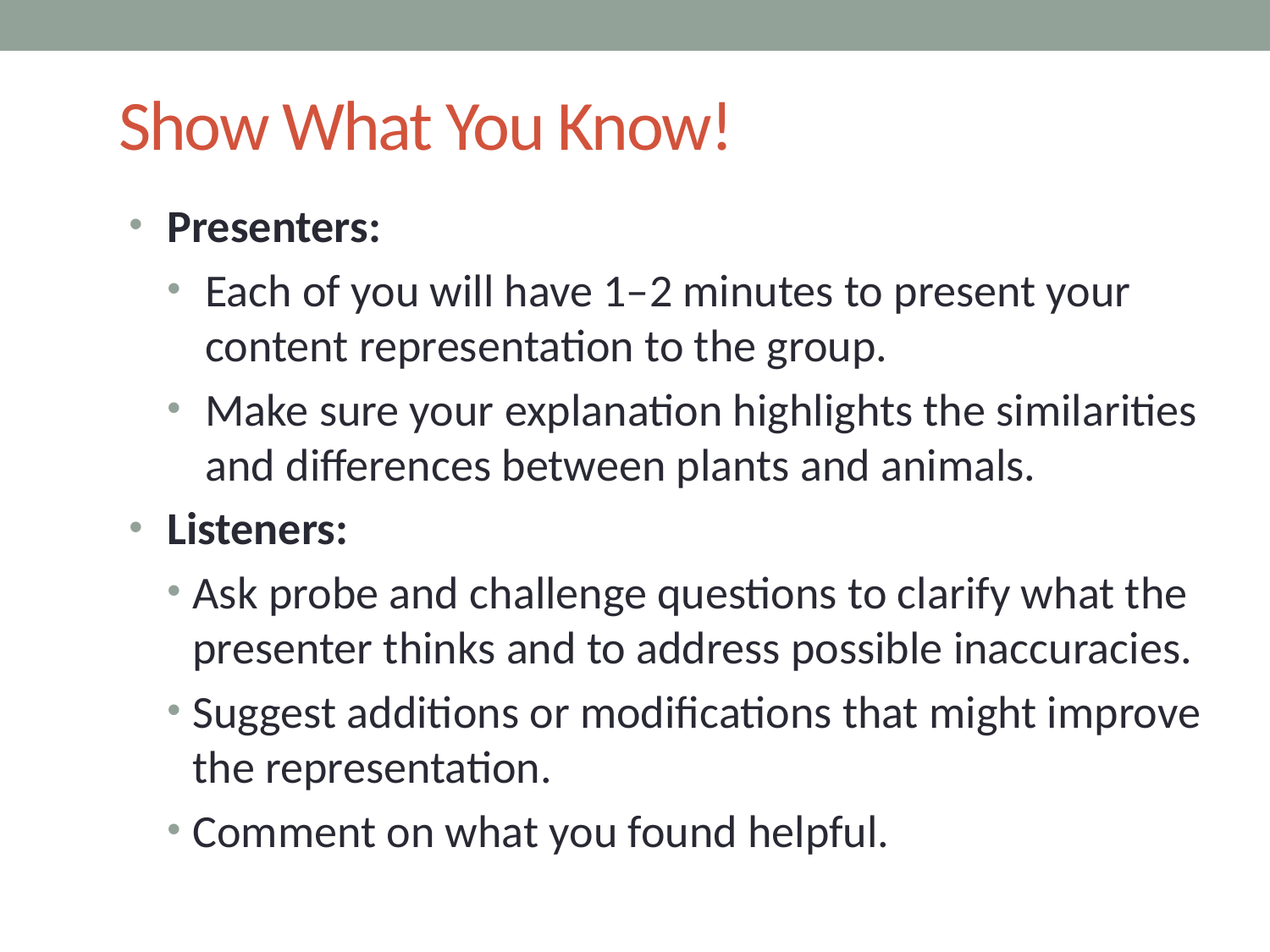

# Show What You Know!
Presenters:
Each of you will have 1–2 minutes to present your content representation to the group.
Make sure your explanation highlights the similarities and differences between plants and animals.
Listeners:
Ask probe and challenge questions to clarify what the presenter thinks and to address possible inaccuracies.
Suggest additions or modifications that might improve the representation.
Comment on what you found helpful.